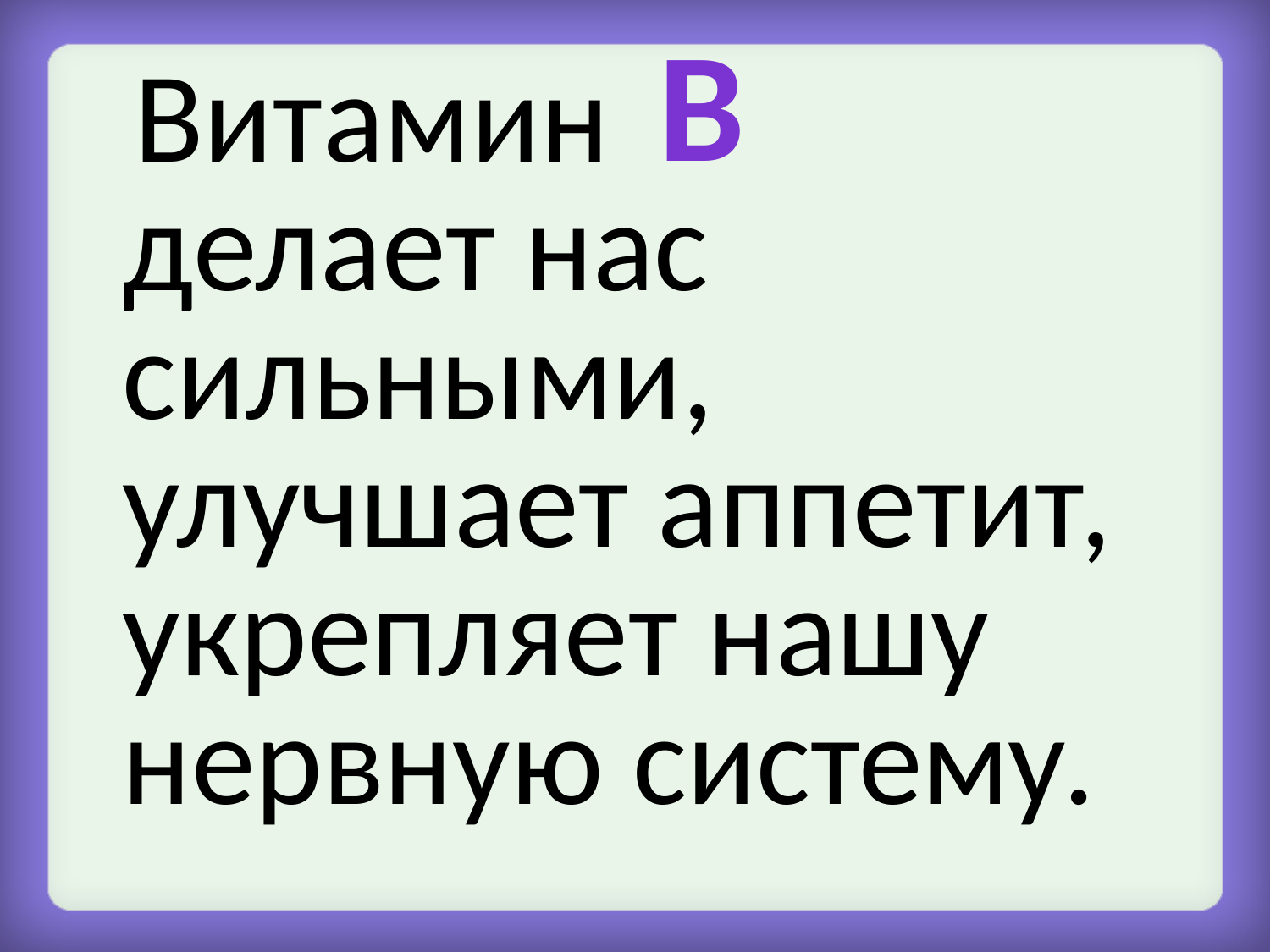

В
  Витамин         делает нас сильными, улучшает аппетит, укрепляет нашу нервную систему.